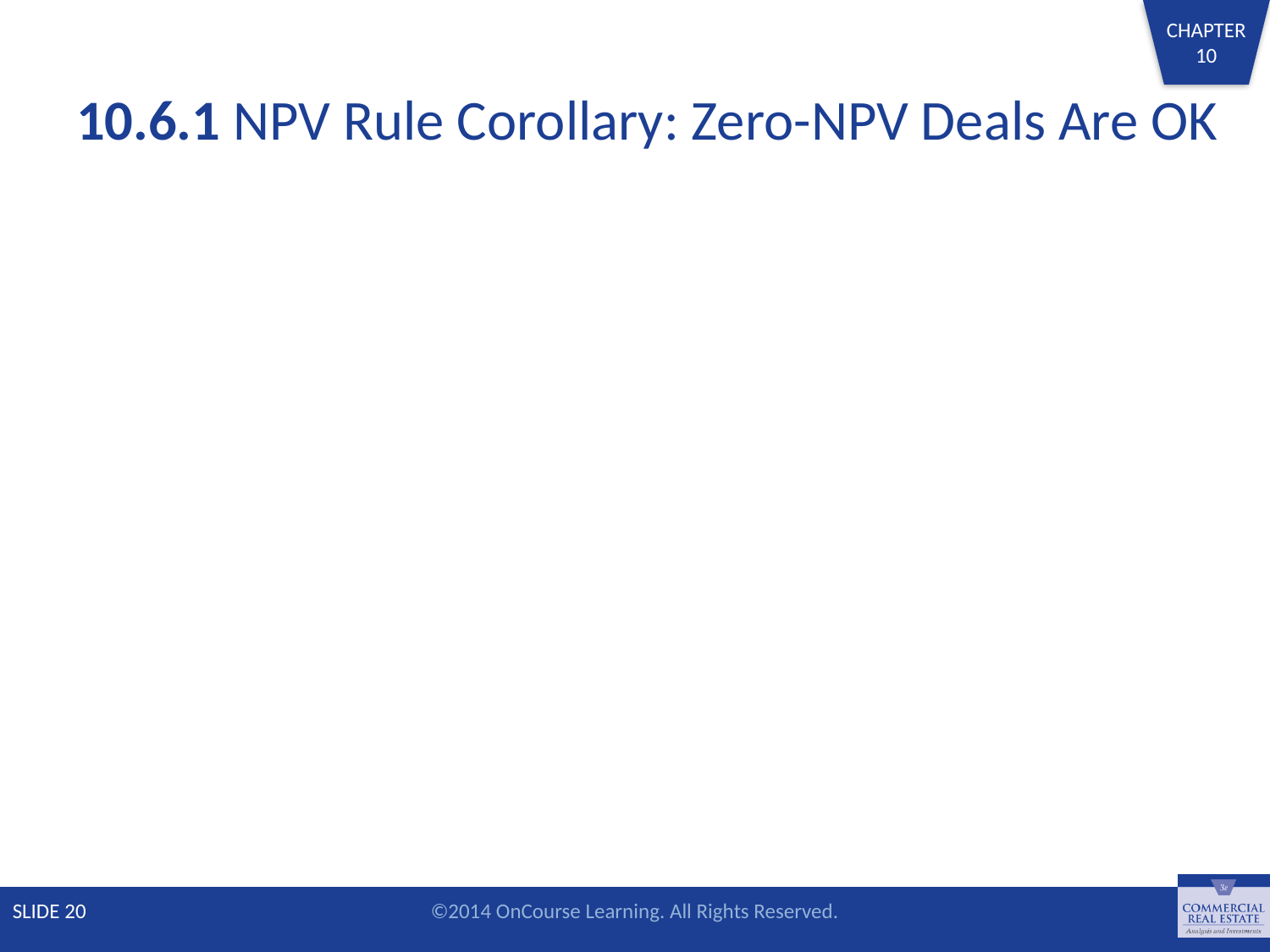

# 10.6.1 NPV Rule Corollary: Zero-NPV Deals Are OK

SLIDE 20